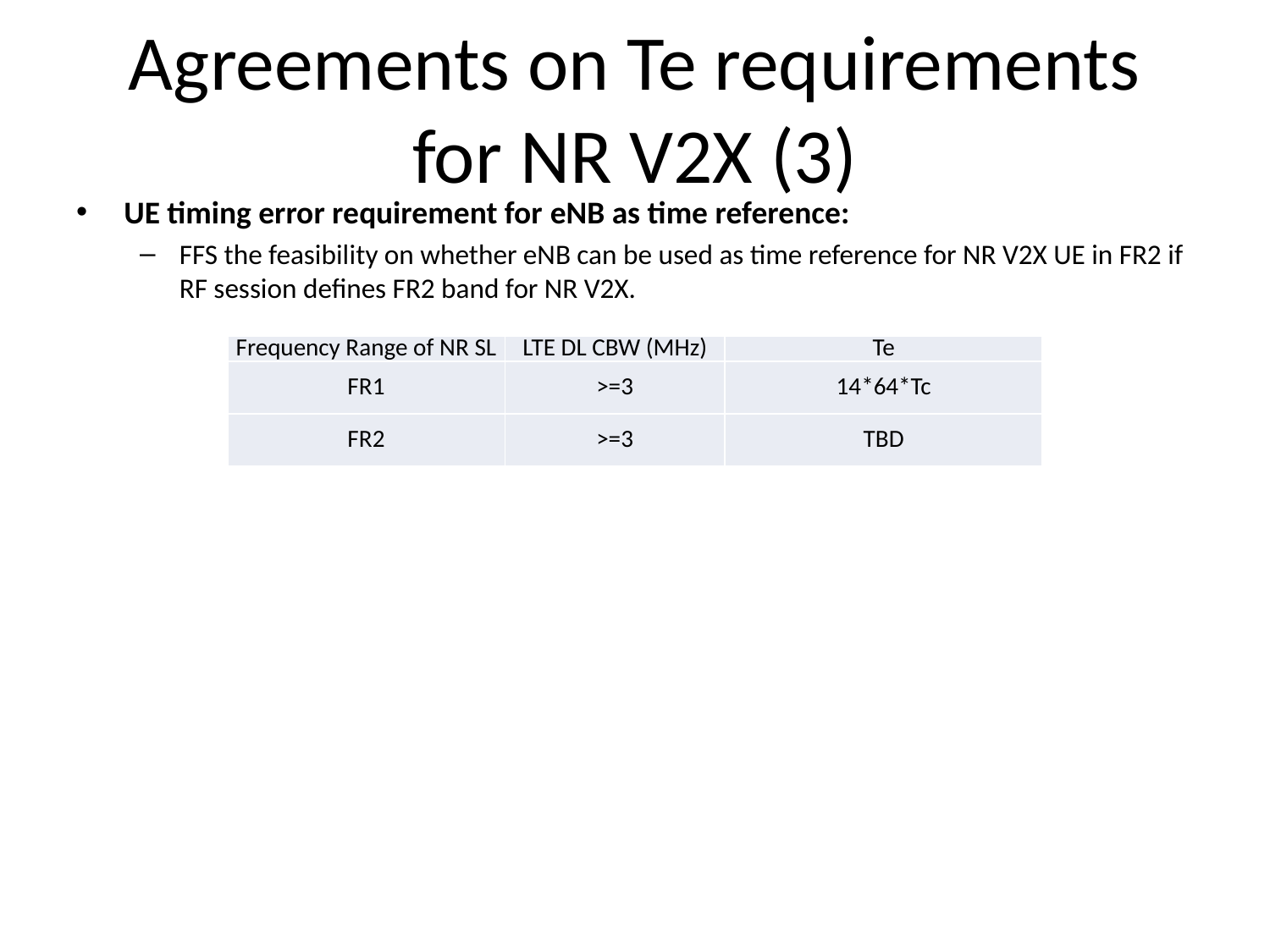

# Agreements on Te requirements for NR V2X (3)
UE timing error requirement for eNB as time reference:
FFS the feasibility on whether eNB can be used as time reference for NR V2X UE in FR2 if RF session defines FR2 band for NR V2X.

| Frequency Range of NR SL | LTE DL CBW (MHz) | Te |
| --- | --- | --- |
| FR1 | >=3 | 14\*64\*Tc |
| FR2 | >=3 | TBD |